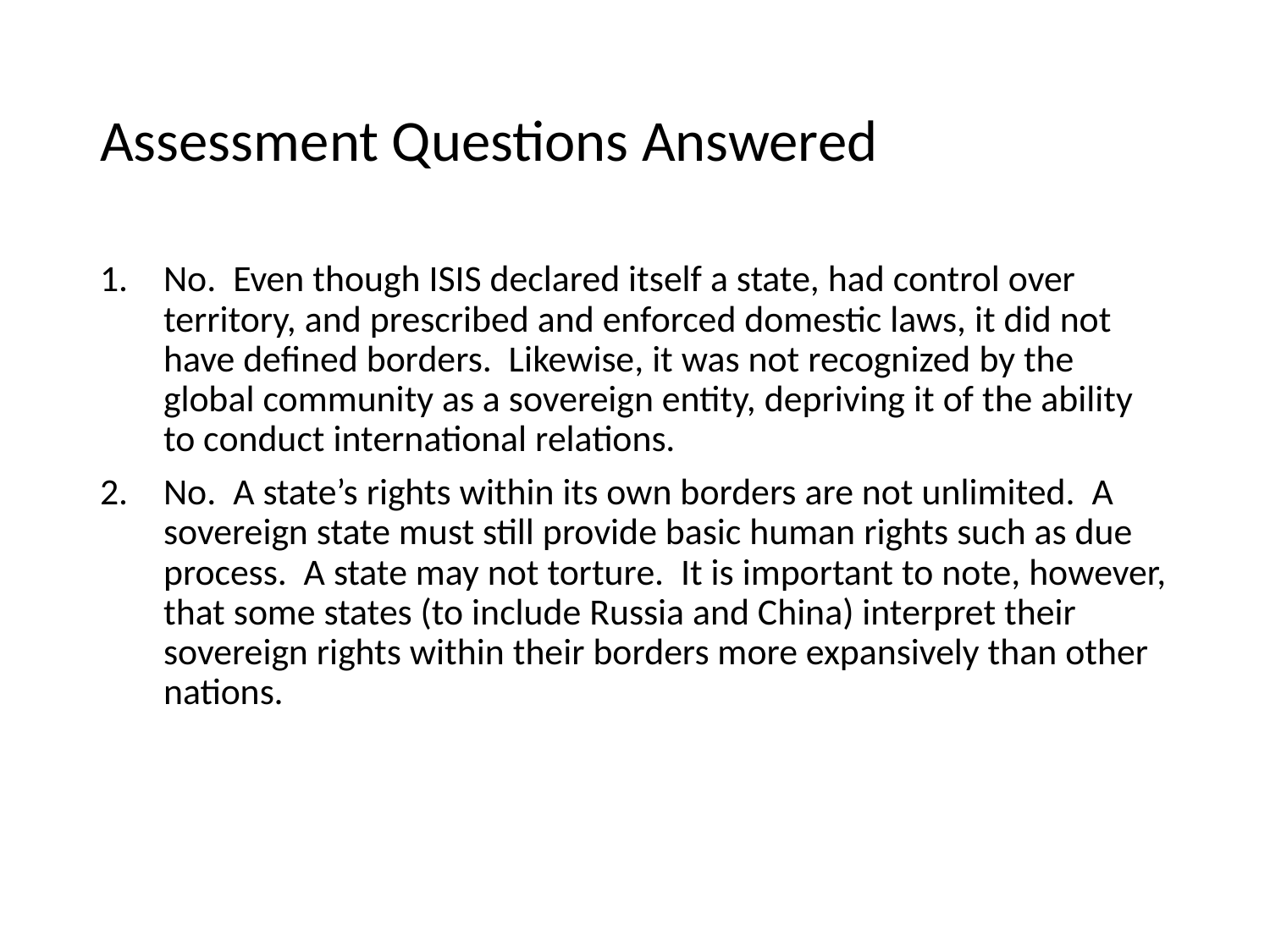

# Assessment Questions Answered
No.  Even though ISIS declared itself a state, had control over territory, and prescribed and enforced domestic laws, it did not have defined borders.  Likewise, it was not recognized by the global community as a sovereign entity, depriving it of the ability to conduct international relations.
No.  A state’s rights within its own borders are not unlimited.  A sovereign state must still provide basic human rights such as due process.  A state may not torture.  It is important to note, however, that some states (to include Russia and China) interpret their sovereign rights within their borders more expansively than other nations.